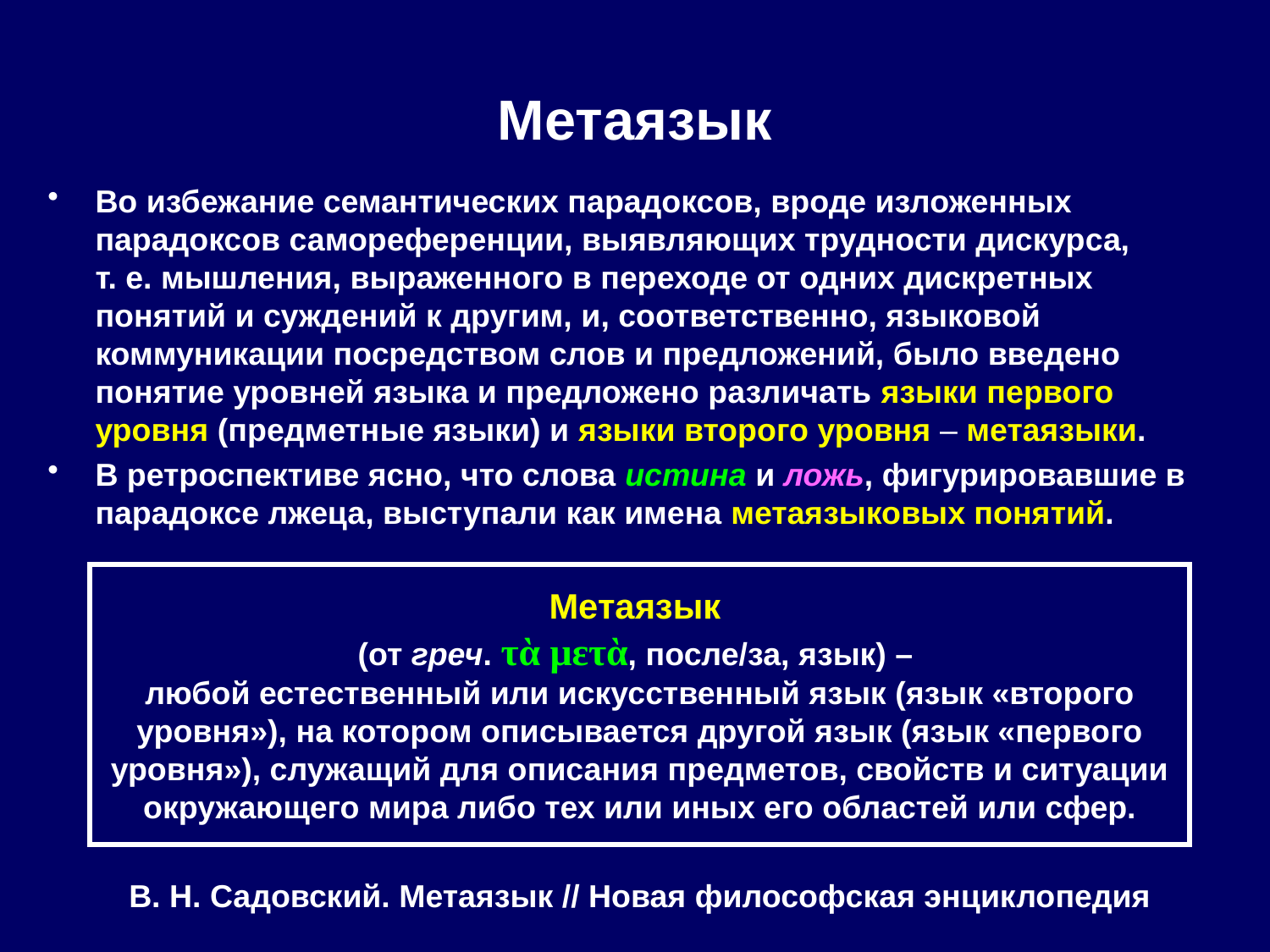

# Метаязык
Во избежание семантических парадоксов, вроде изложенных парадоксов самореференции, выявляющих трудности дискурса,
т. е. мышления, выраженного в переходе от одних дискретных понятий и суждений к другим, и, соответственно, языковой коммуникации посредством слов и предложений, было введено понятие уровней языка и предложено различать языки первого уровня (предметные языки) и языки второго уровня – метаязыки.
В ретроспективе ясно, что слова истина и ложь, фигурировавшие в парадоксе лжеца, выступали как имена метаязыковых понятий.

Метаязык
(от греч. τὰ μετὰ, после/за, язык) –
любой естественный или искусственный язык (язык «второго уровня»), на котором описывается другой язык (язык «первого уровня»), служащий для описания предметов, свойств и ситуации окружающего мира либо тех или иных его областей или сфер.
В. Н. Садовский. Метаязык // Новая философская энциклопедия